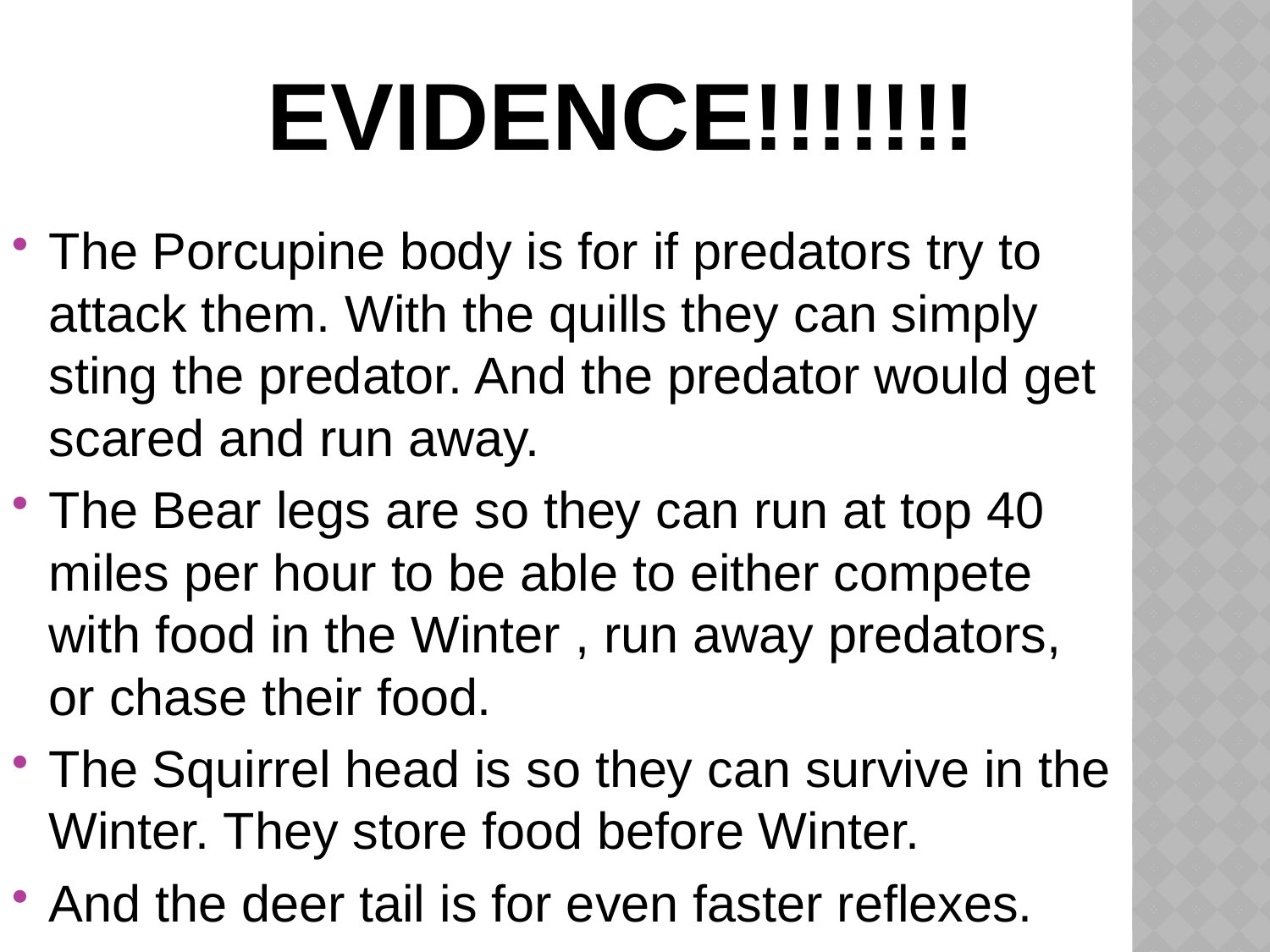

# Evidence!!!!!!!
The Porcupine body is for if predators try to attack them. With the quills they can simply sting the predator. And the predator would get scared and run away.
The Bear legs are so they can run at top 40 miles per hour to be able to either compete with food in the Winter , run away predators, or chase their food.
The Squirrel head is so they can survive in the Winter. They store food before Winter.
And the deer tail is for even faster reflexes.